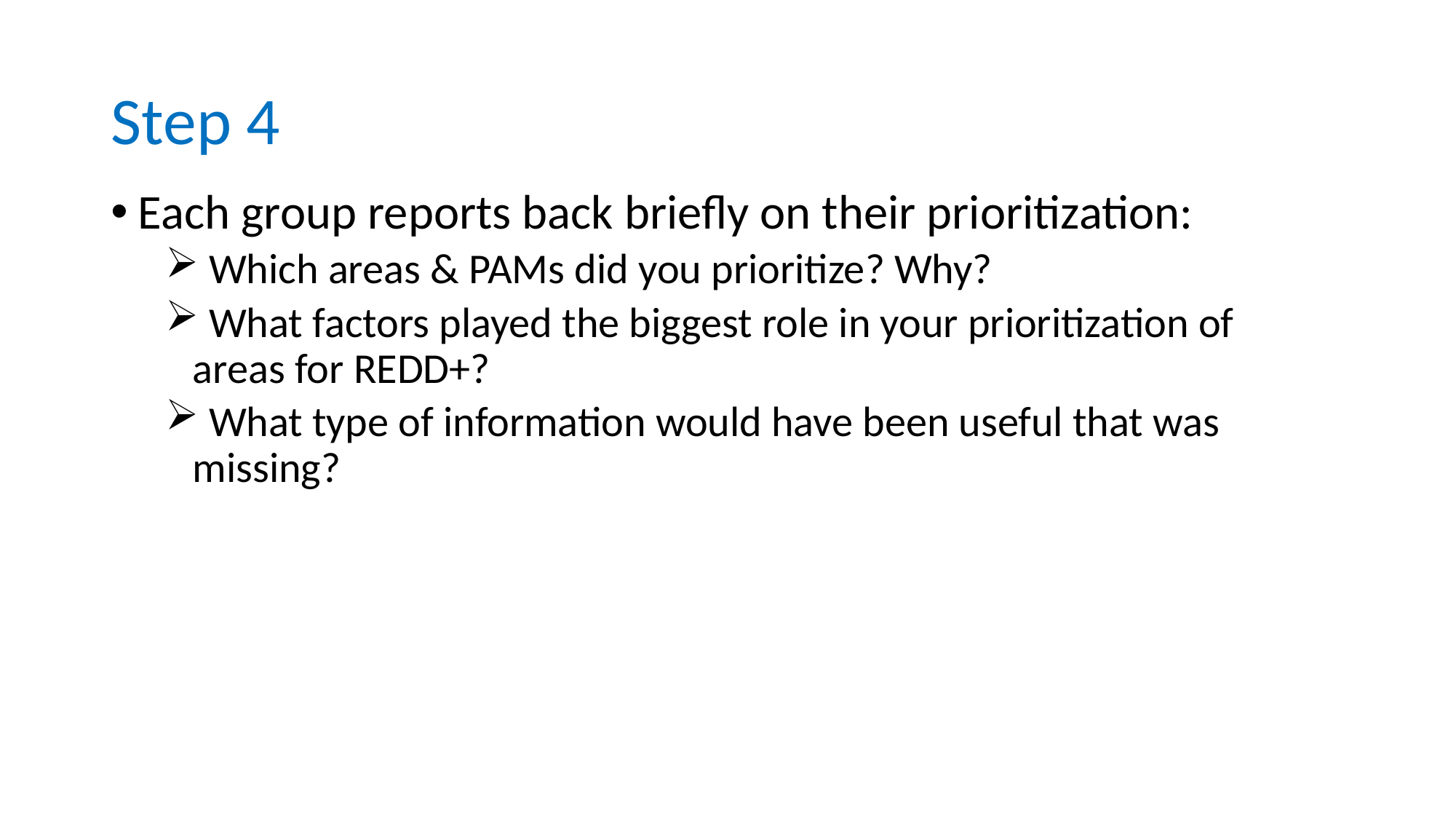

# Step 4
Each group reports back briefly on their prioritization:
 Which areas & PAMs did you prioritize? Why?
 What factors played the biggest role in your prioritization of areas for REDD+?
 What type of information would have been useful that was missing?